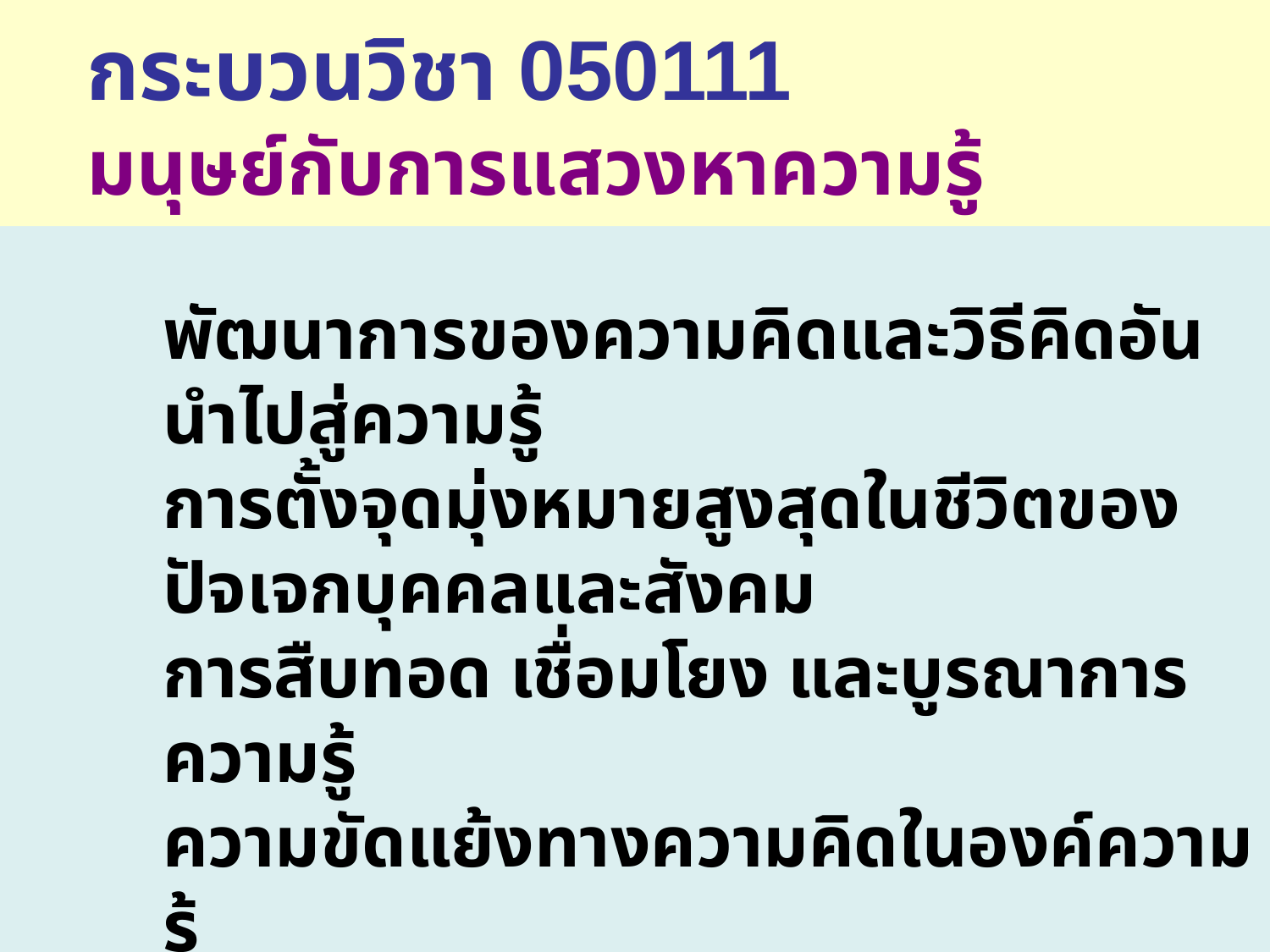

# กระบวนวิชา 050111 มนุษย์กับการแสวงหาความรู้

พัฒนาการของความคิดและวิธีคิดอันนำไปสู่ความรู้
การตั้งจุดมุ่งหมายสูงสุดในชีวิตของปัจเจกบุคคลและสังคม
การสืบทอด เชื่อมโยง และบูรณาการความรู้
ความขัดแย้งทางความคิดในองค์ความรู้
แนวทางการอธิบายปรากฏการณ์ในสังคมปัจจุบัน